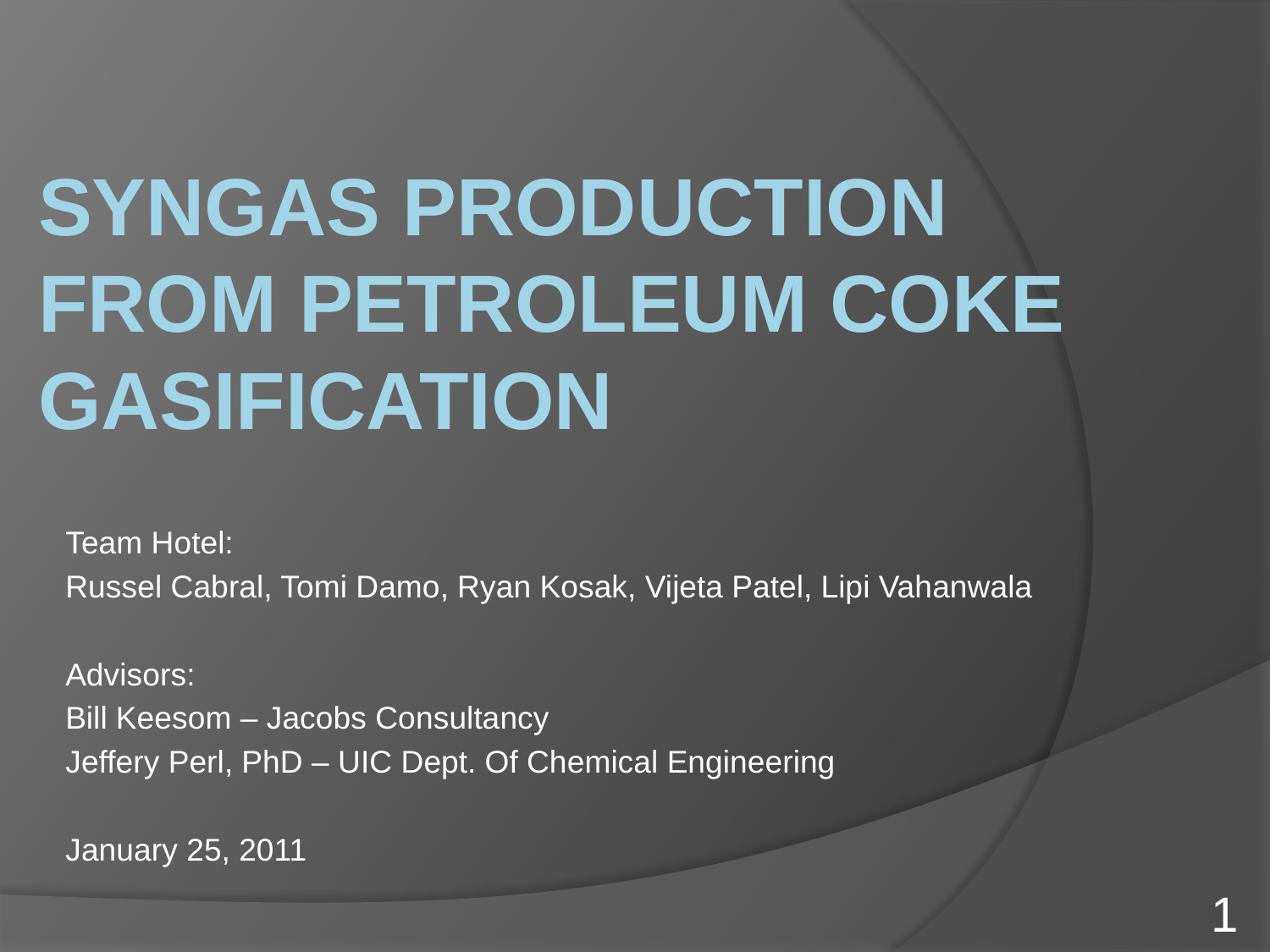

# syngas Production from petroleum coke gasification
Team Hotel:
Russel Cabral, Tomi Damo, Ryan Kosak, Vijeta Patel, Lipi Vahanwala

Advisors:
Bill Keesom – Jacobs Consultancy
Jeffery Perl, PhD – UIC Dept. Of Chemical Engineering

January 25, 2011
1